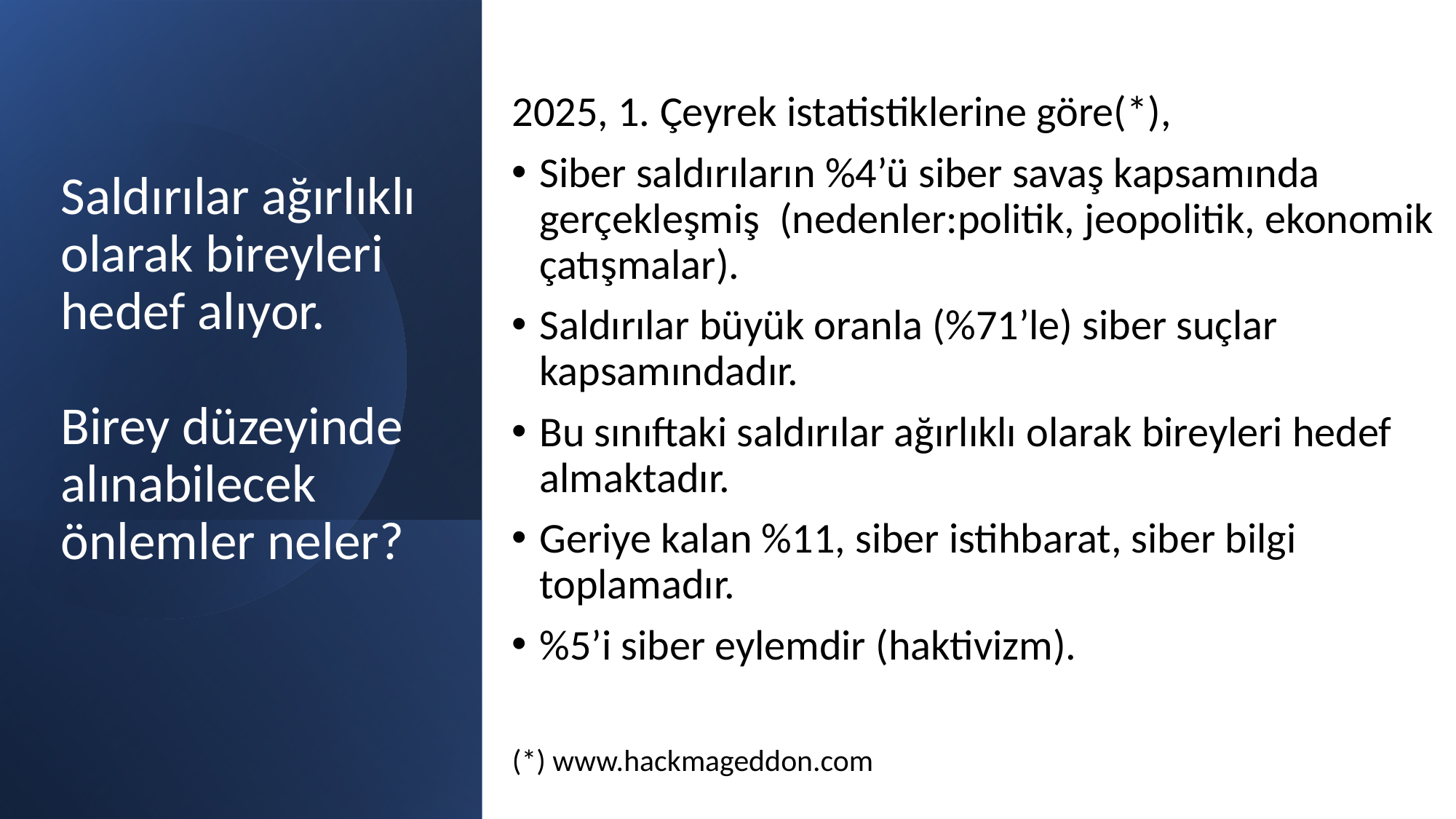

2025, 1. Çeyrek istatistiklerine göre(*),
Siber saldırıların %4’ü siber savaş kapsamında gerçekleşmiş  (nedenler:politik, jeopolitik, ekonomik çatışmalar).
Saldırılar büyük oranla (%71’le) siber suçlar kapsamındadır.
Bu sınıftaki saldırılar ağırlıklı olarak bireyleri hedef almaktadır.
Geriye kalan %11, siber istihbarat, siber bilgi toplamadır.
%5’i siber eylemdir (haktivizm).

(*) www.hackmageddon.com
# Saldırılar ağırlıklı olarak bireyleri hedef alıyor. Birey düzeyinde alınabilecek önlemler neler?